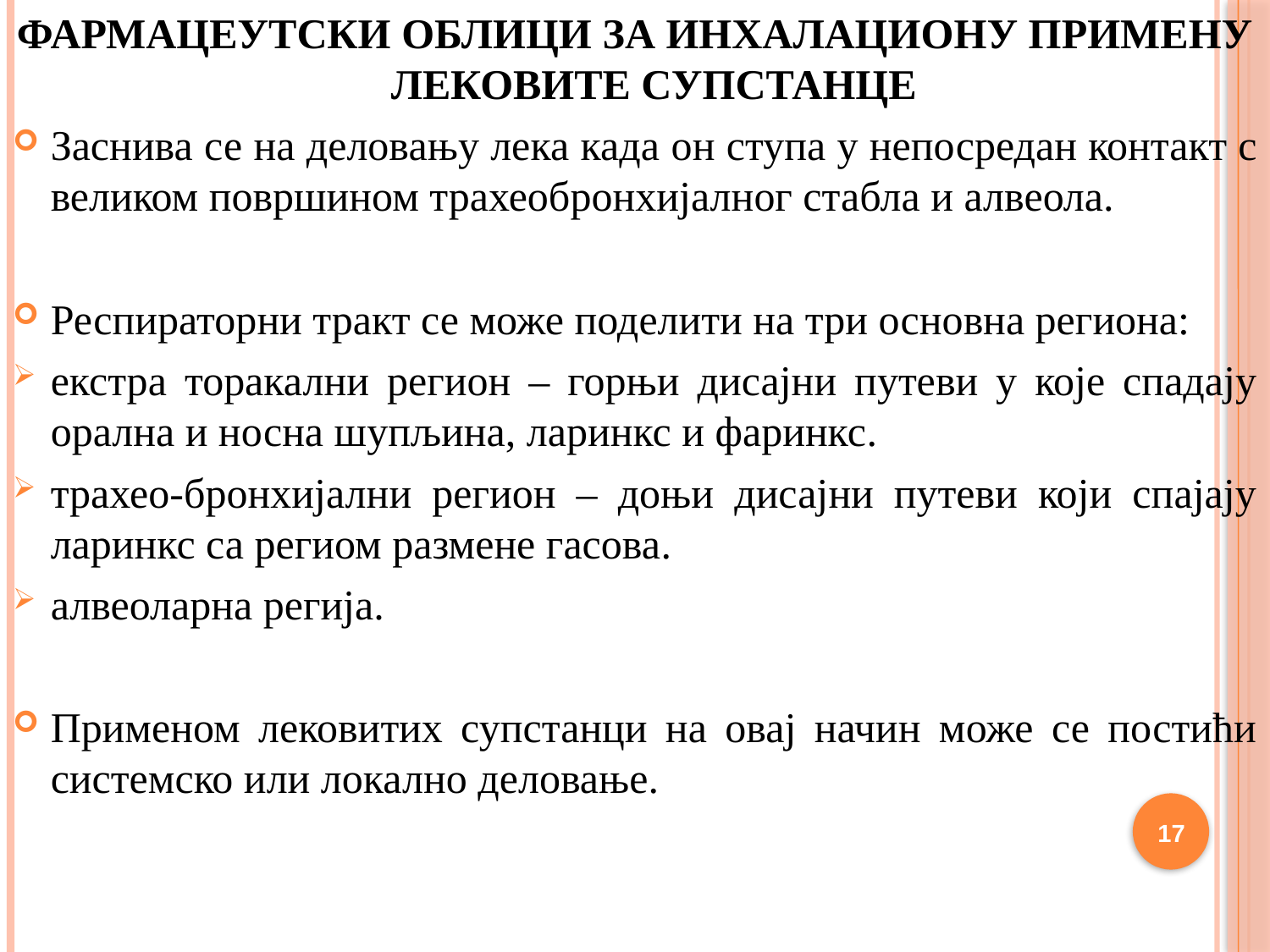

ФАРМАЦЕУТСКИ ОБЛИЦИ ЗА ИНХАЛАЦИОНУ ПРИМЕНУ ЛЕКОВИТЕ СУПСТАНЦЕ
Заснива се на деловању лека када он ступа у непосредан контакт с великом површином трахеобронхијалног стабла и алвеола.

Респираторни тракт се може поделити на три основна региона:
екстра торакални регион – горњи дисајни путеви у које спадају орална и носна шупљина, ларинкс и фаринкс.
трахео-бронхијални регион – доњи дисајни путеви који спајају ларинкс са региом размене гасова.
алвеоларна регија.

Применом лековитих супстанци на овај начин може се постићи системско или локално деловање.
17